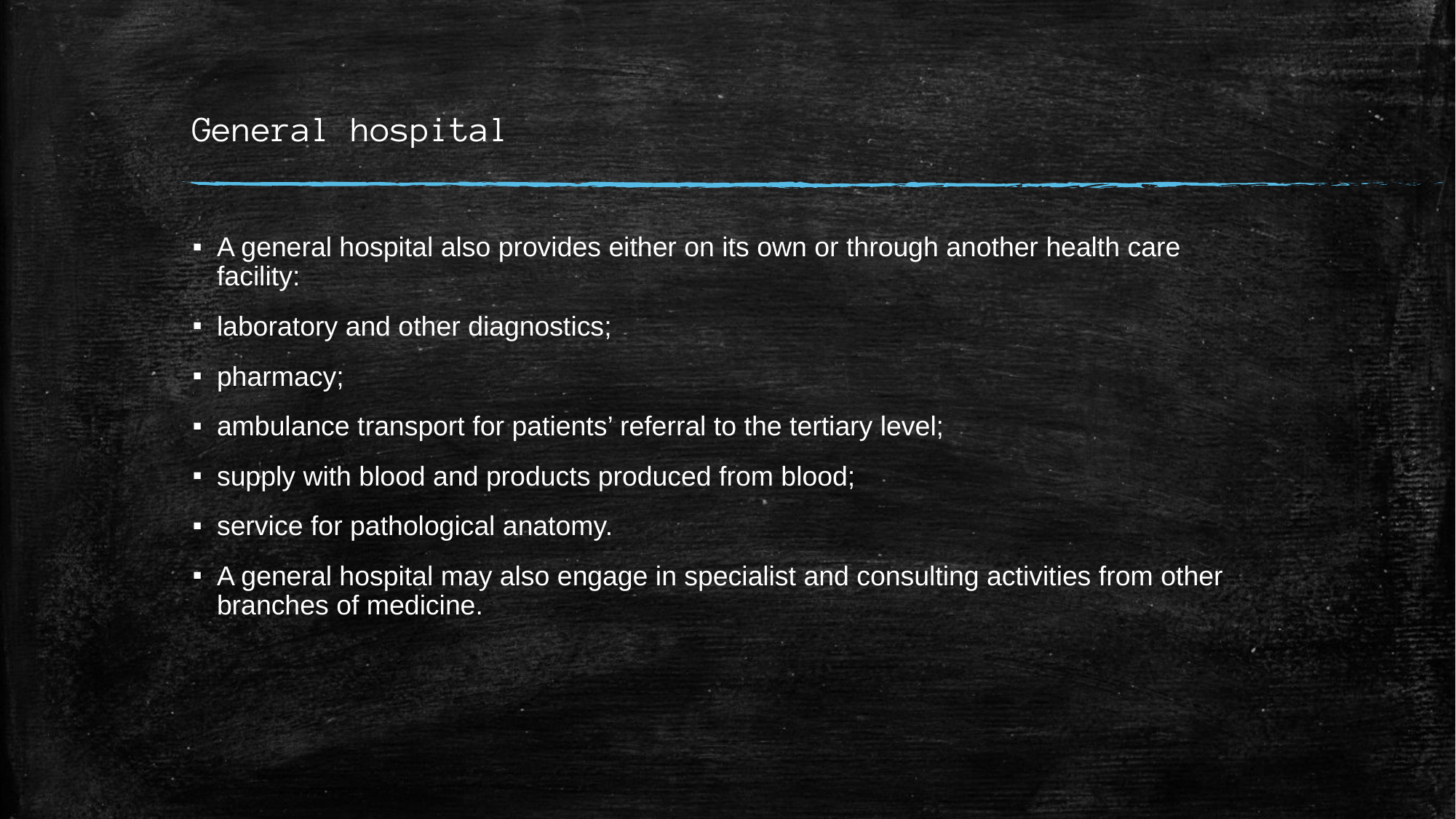

# General hospital
A general hospital also provides either on its own or through another health care facility:
laboratory and other diagnostics;
pharmacy;
ambulance transport for patients’ referral to the tertiary level;
supply with blood and products produced from blood;
service for pathological anatomy.
A general hospital may also engage in specialist and consulting activities from other branches of medicine.